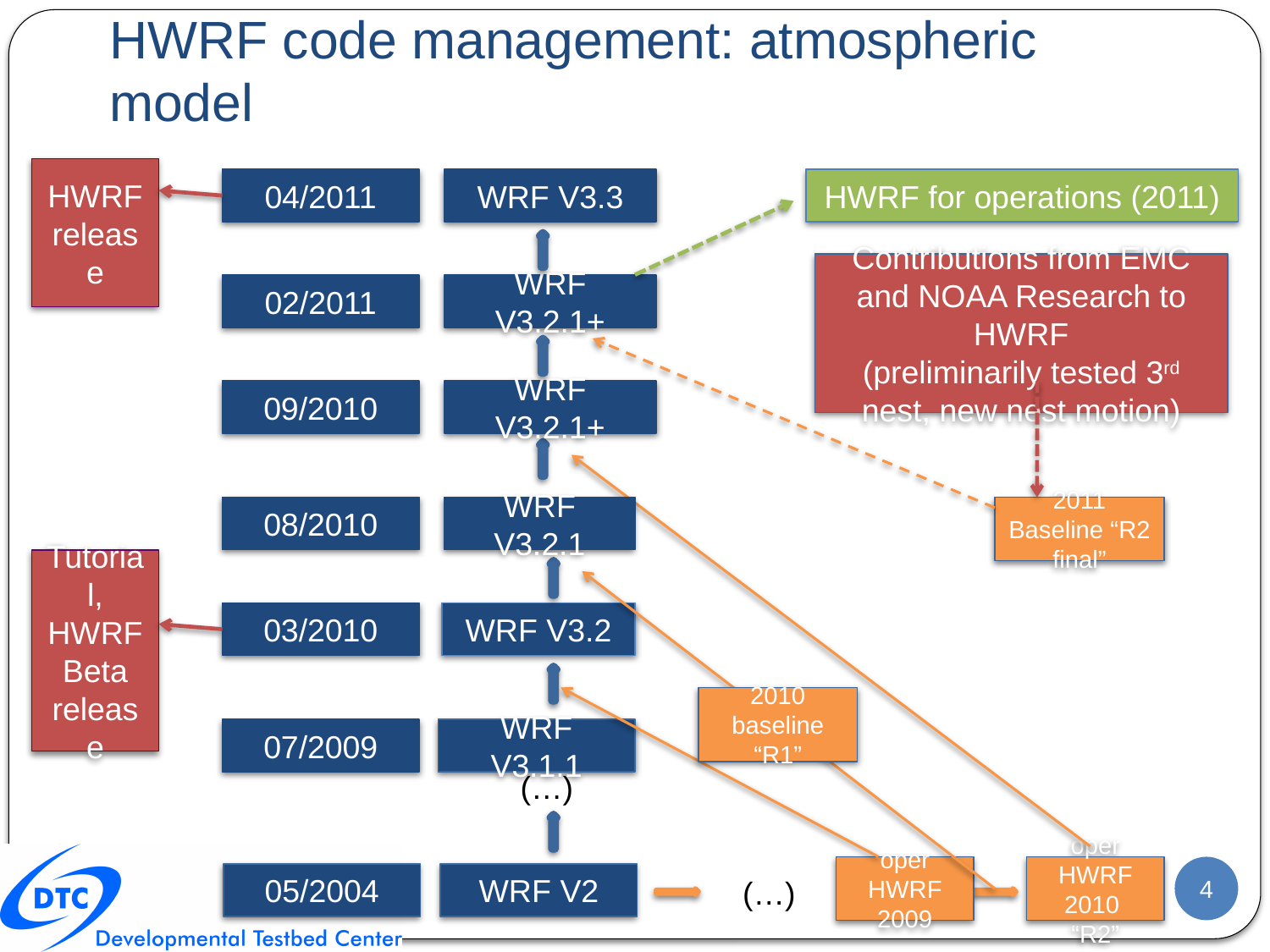

HWRF code management: atmospheric model
HWRF release
04/2011
WRF V3.3
HWRF for operations (2011)

Contributions from EMC and NOAA Research to HWRF
(preliminarily tested 3rd nest, new nest motion)
02/2011
WRF V3.2.1+

09/2010
WRF V3.2.1+

08/2010
WRF V3.2.1
2011 Baseline “R2 final”
Tutorial, HWRF Beta release

03/2010
WRF V3.2
07/2009
05/2004
WRF V2

2010 baseline “R1”
WRF V3.1.1
(…)

oper HWRF
2009
oper HWRF
2010  “R2”
4
(…)